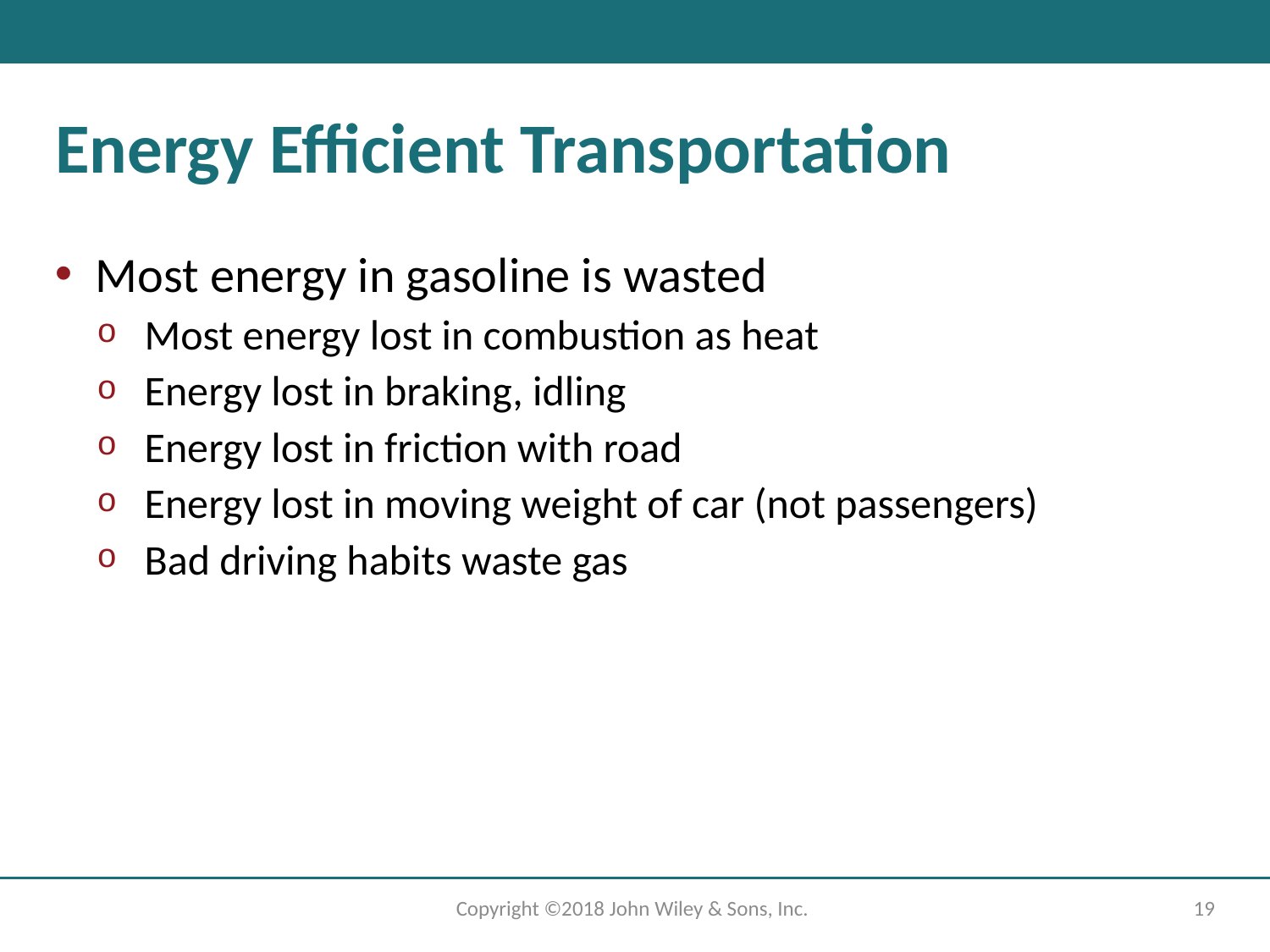

# Energy Efficient Transportation
Most energy in gasoline is wasted
Most energy lost in combustion as heat
Energy lost in braking, idling
Energy lost in friction with road
Energy lost in moving weight of car (not passengers)
Bad driving habits waste gas
Copyright ©2018 John Wiley & Sons, Inc.
19